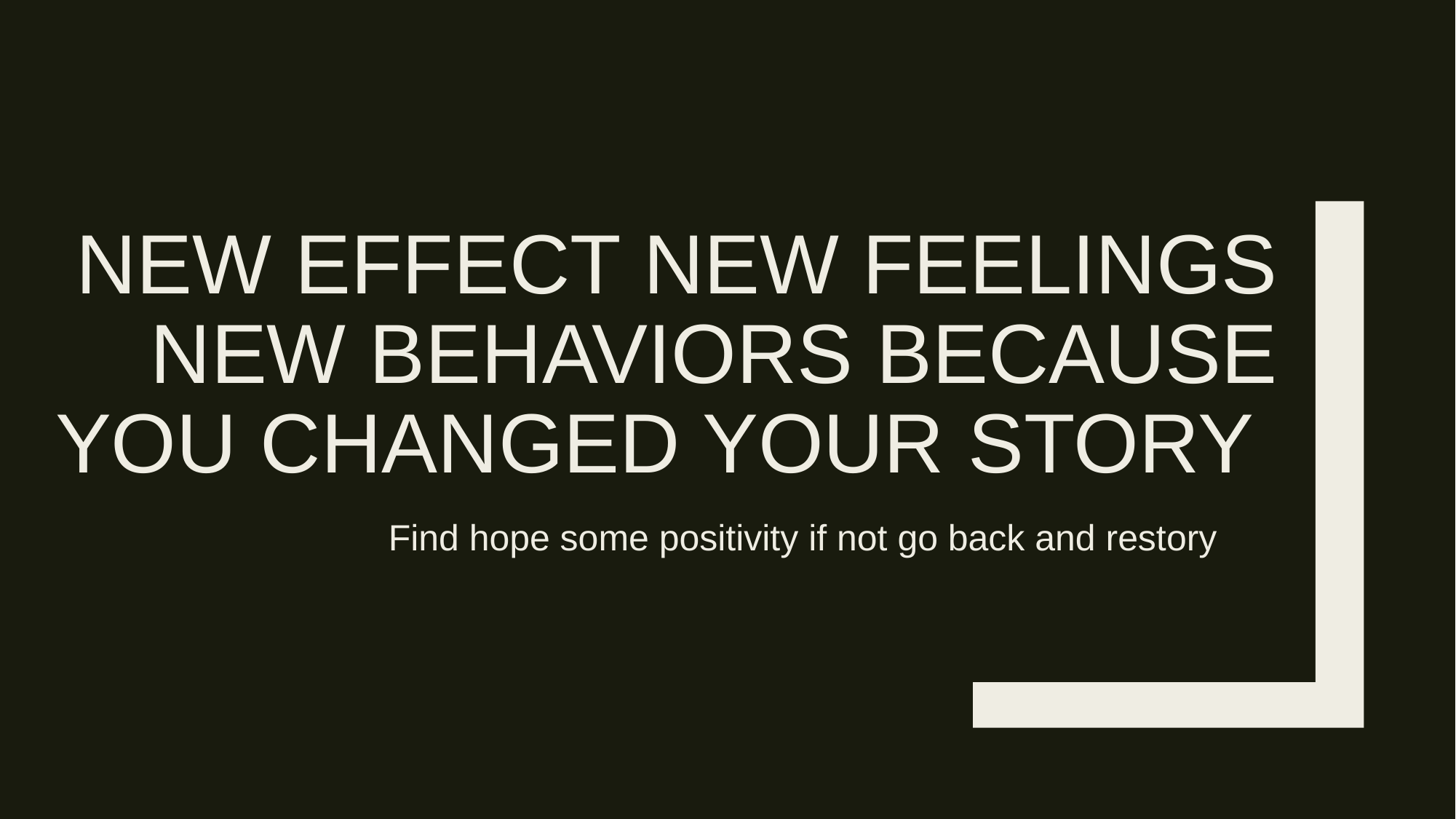

# New effect new feelings new behaviors because you changed your story
Find hope some positivity if not go back and restory